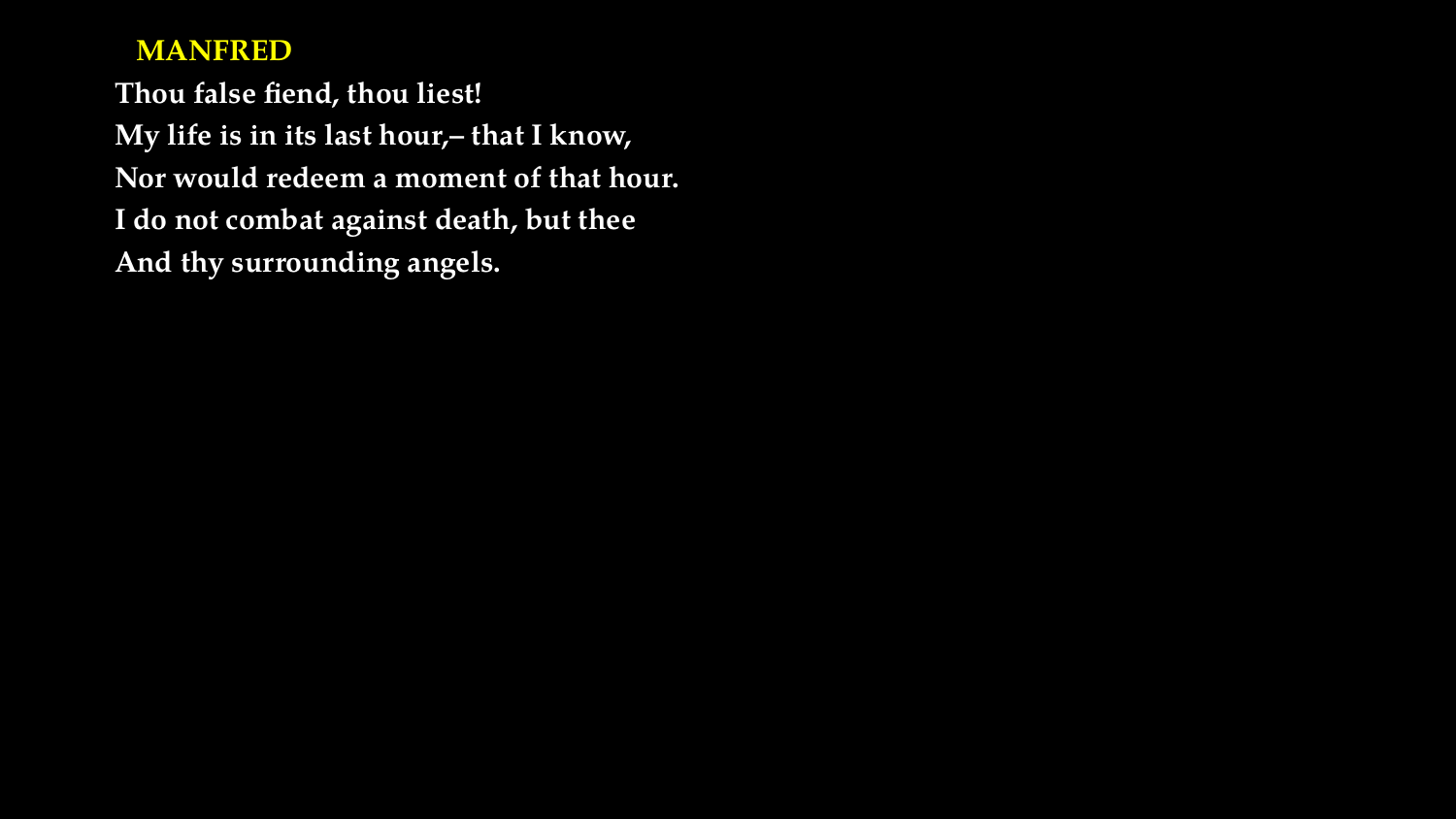

# Manfred Thou false fiend, thou liest! My life is in its last hour,– that I know, Nor would redeem a moment of that hour. I do not combat against death, but thee And thy surrounding angels.